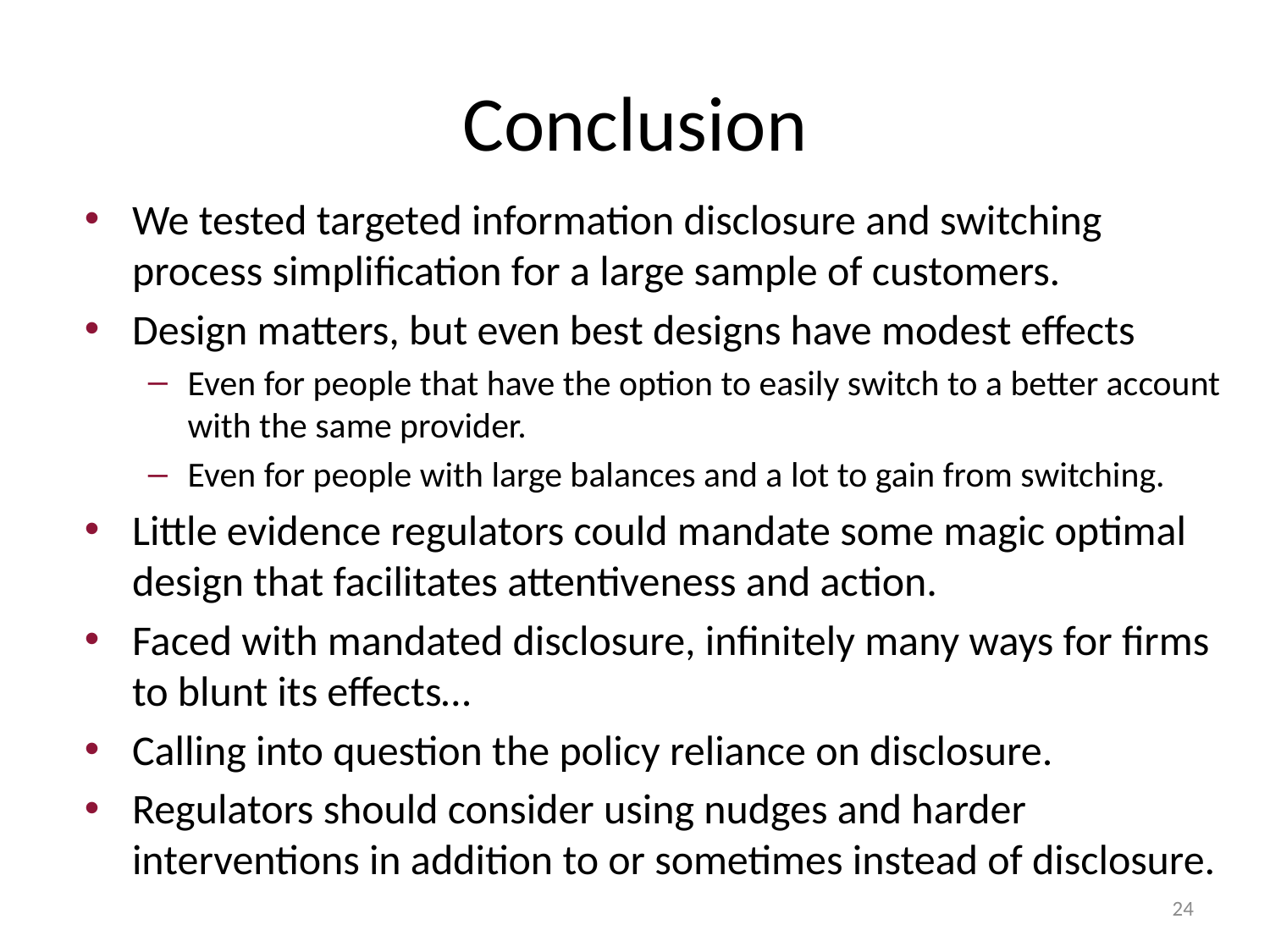

# Conclusion
We tested targeted information disclosure and switching process simplification for a large sample of customers.
Design matters, but even best designs have modest effects
Even for people that have the option to easily switch to a better account with the same provider.
Even for people with large balances and a lot to gain from switching.
Little evidence regulators could mandate some magic optimal design that facilitates attentiveness and action.
Faced with mandated disclosure, infinitely many ways for firms to blunt its effects…
Calling into question the policy reliance on disclosure.
Regulators should consider using nudges and harder interventions in addition to or sometimes instead of disclosure.
24